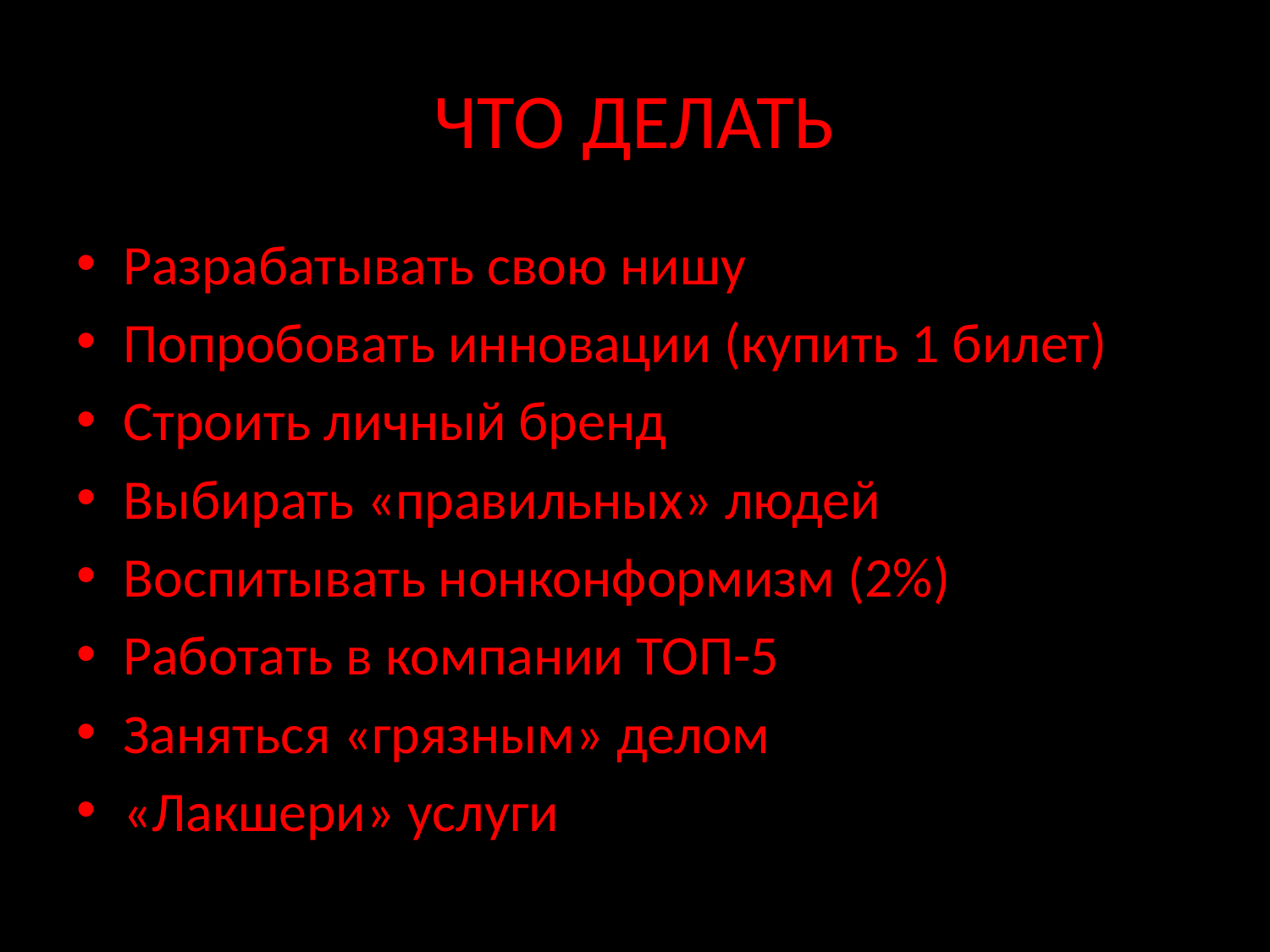

# ЧТО ДЕЛАТЬ
Разрабатывать свою нишу
Попробовать инновации (купить 1 билет)
Строить личный бренд
Выбирать «правильных» людей
Воспитывать нонконформизм (2%)
Работать в компании ТОП-5
Заняться «грязным» делом
«Лакшери» услуги